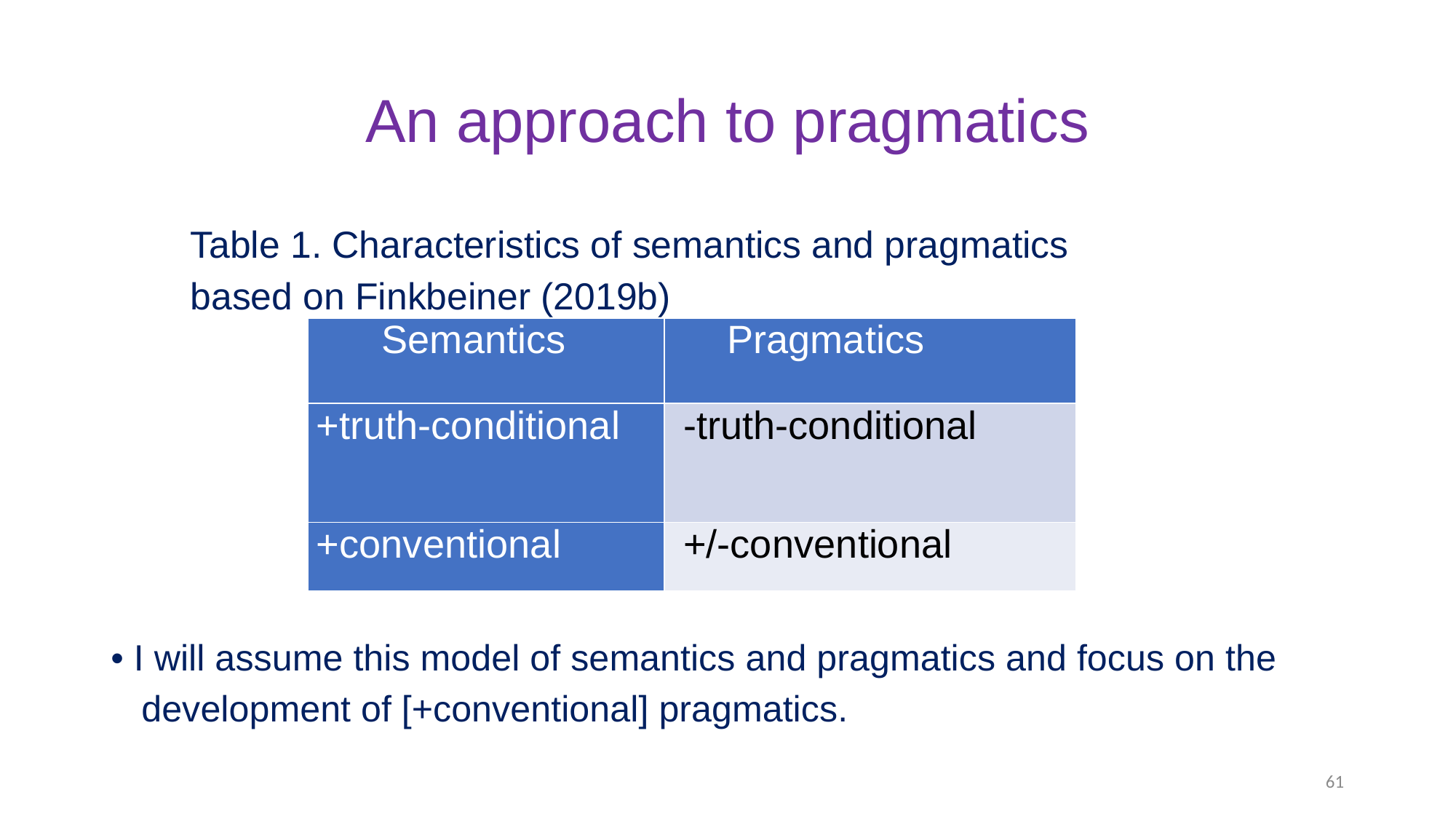

# An approach to pragmatics
  		Table 1. Characteristics of semantics and pragmatics
   		based on Finkbeiner (2019b)

• I will assume this model of semantics and pragmatics and focus on the
   development of [+conventional] pragmatics.
| Semantics | Pragmatics |
| --- | --- |
| +truth-conditional | -truth-conditional |
| +conventional | +/-conventional |
61